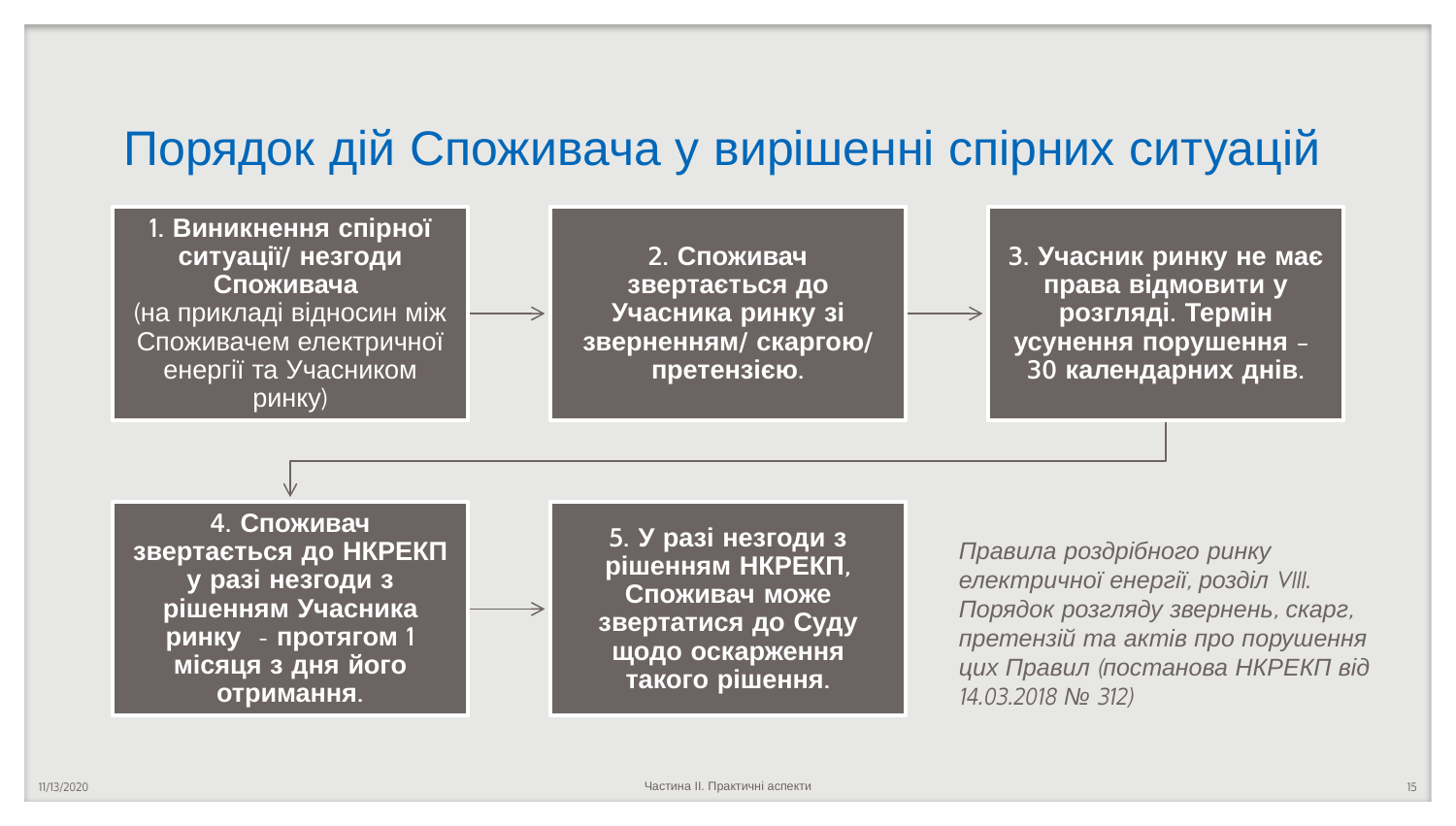

# Порядок дій Споживача у вирішенні спірних ситуацій

1. Виникнення спірної ситуації/ незгоди Споживача
(на прикладі відносин між Споживачем електричної енергії та Учасником ринку)

2. Споживач звертається до Учасника ринку зі зверненням/ скаргою/ претензією.

3. Учасник ринку не має права відмовити у розгляді. Термін усунення порушення –
30 календарних днів.

4. Споживач звертається до НКРЕКП у разі незгоди з рішенням Учасника ринку  - протягом 1 місяця з дня його отримання.
5. У разі незгоди з рішенням НКРЕКП, Споживач може звертатися до Суду щодо оскарження такого рішення.
Правила роздрібного ринку електричної енергії, розділ VIII. Порядок розгляду звернень, скарг, претензій та актів про порушення цих Правил (постанова НКРЕКП від 14.03.2018 № 312)
11/13/2020
Частина ІІ. Практичні аспекти
15